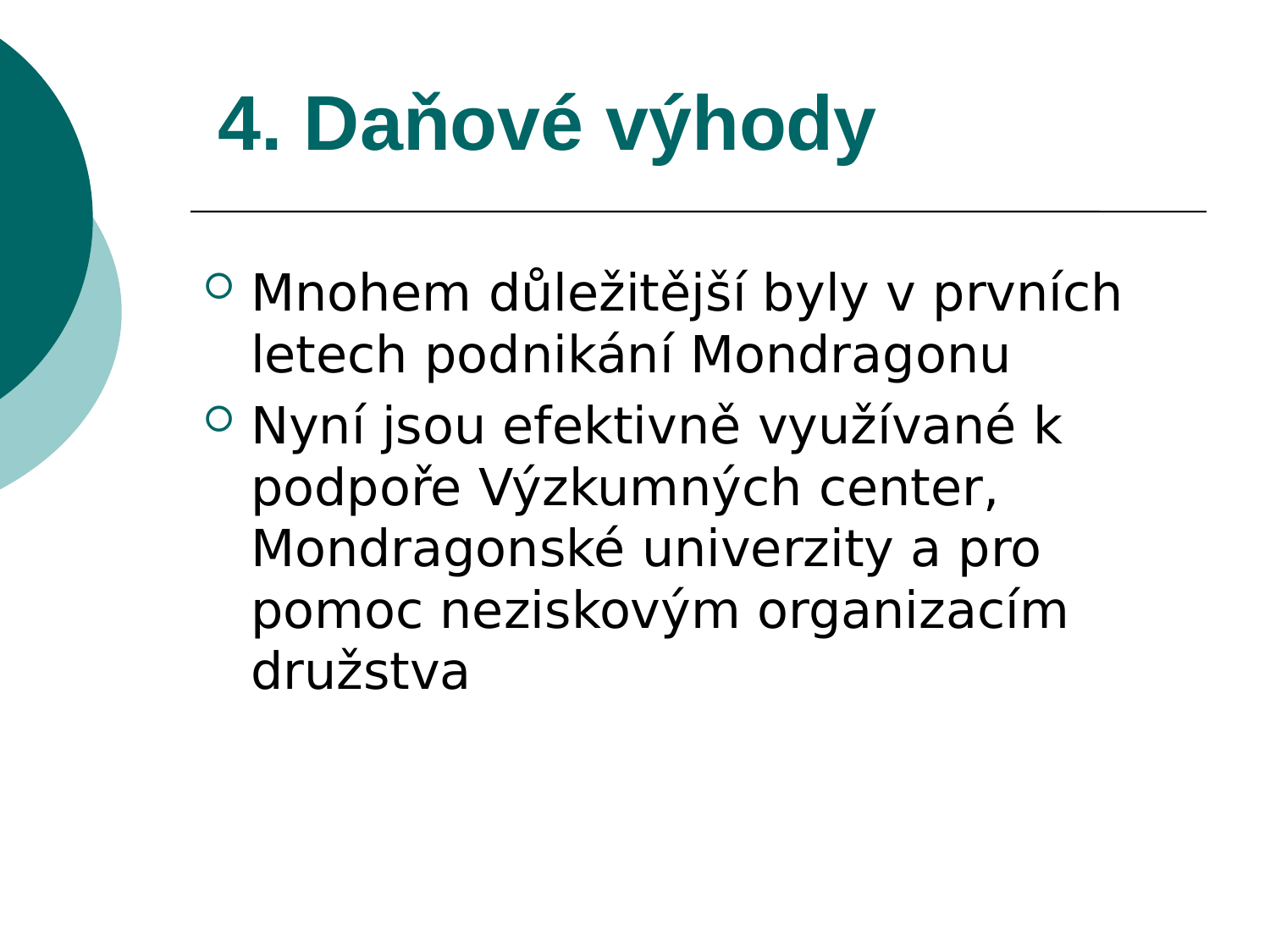

# 4. Daňové výhody
Mnohem důležitější byly v prvních letech podnikání Mondragonu
Nyní jsou efektivně využívané k podpoře Výzkumných center, Mondragonské univerzity a pro pomoc neziskovým organizacím družstva